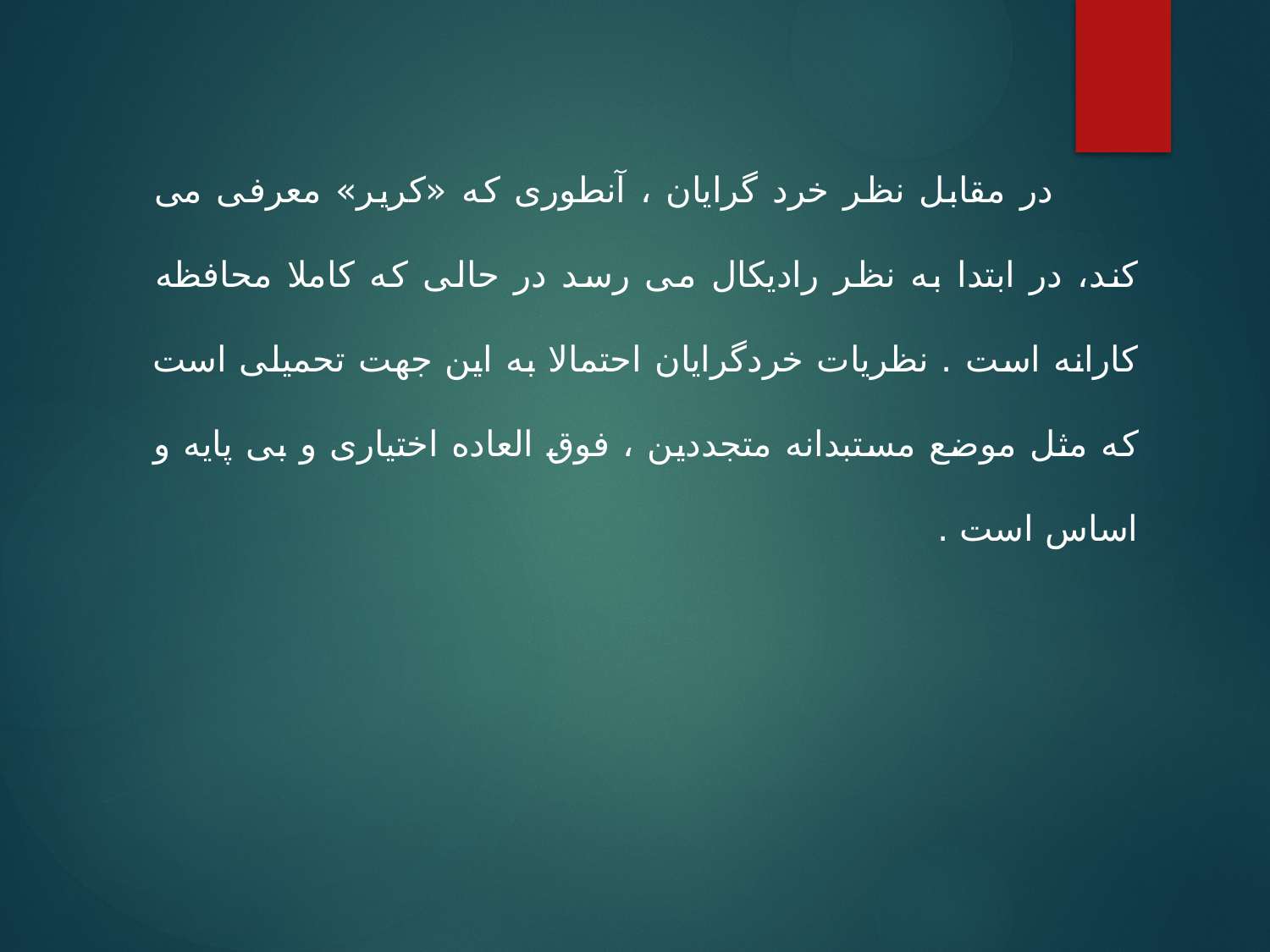

در مقابل نظر خرد گرایان ، آنطوری که «کریر» معرفی می کند، در ابتدا به نظر رادیکال می رسد در حالی که کاملا محافظه کارانه است . نظریات خردگرایان احتمالا به این جهت تحمیلی است که مثل موضع مستبدانه متجددین ، فوق العاده اختیاری و بی پایه و اساس است .